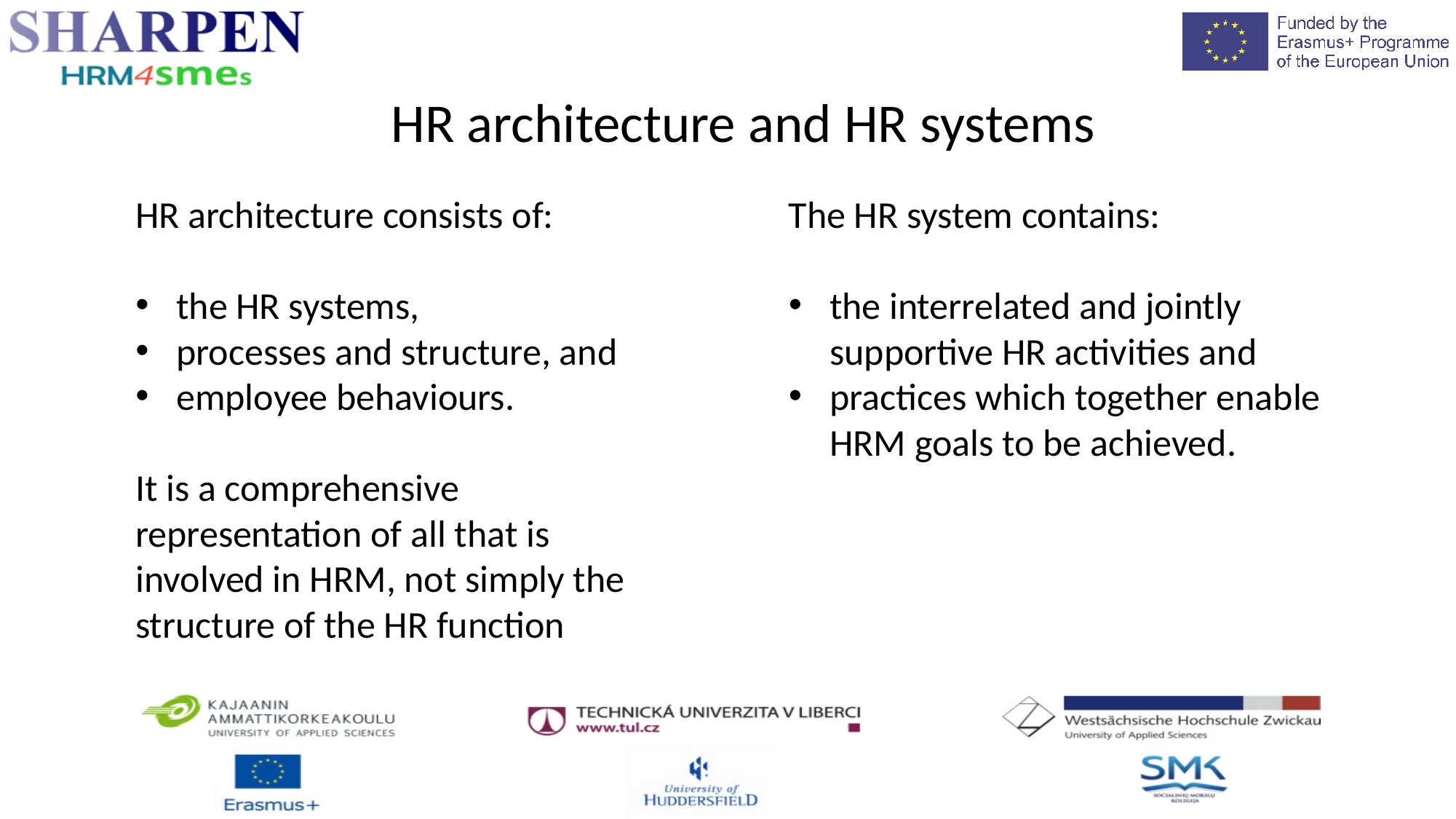

HR architecture and HR systems
HR architecture consists of:

the HR systems,
processes and structure, and
employee behaviours.

It is a comprehensive representation of all that is involved in HRM, not simply the structure of the HR function
The HR system contains:

the interrelated and jointly supportive HR activities and
practices which together enable HRM goals to be achieved.